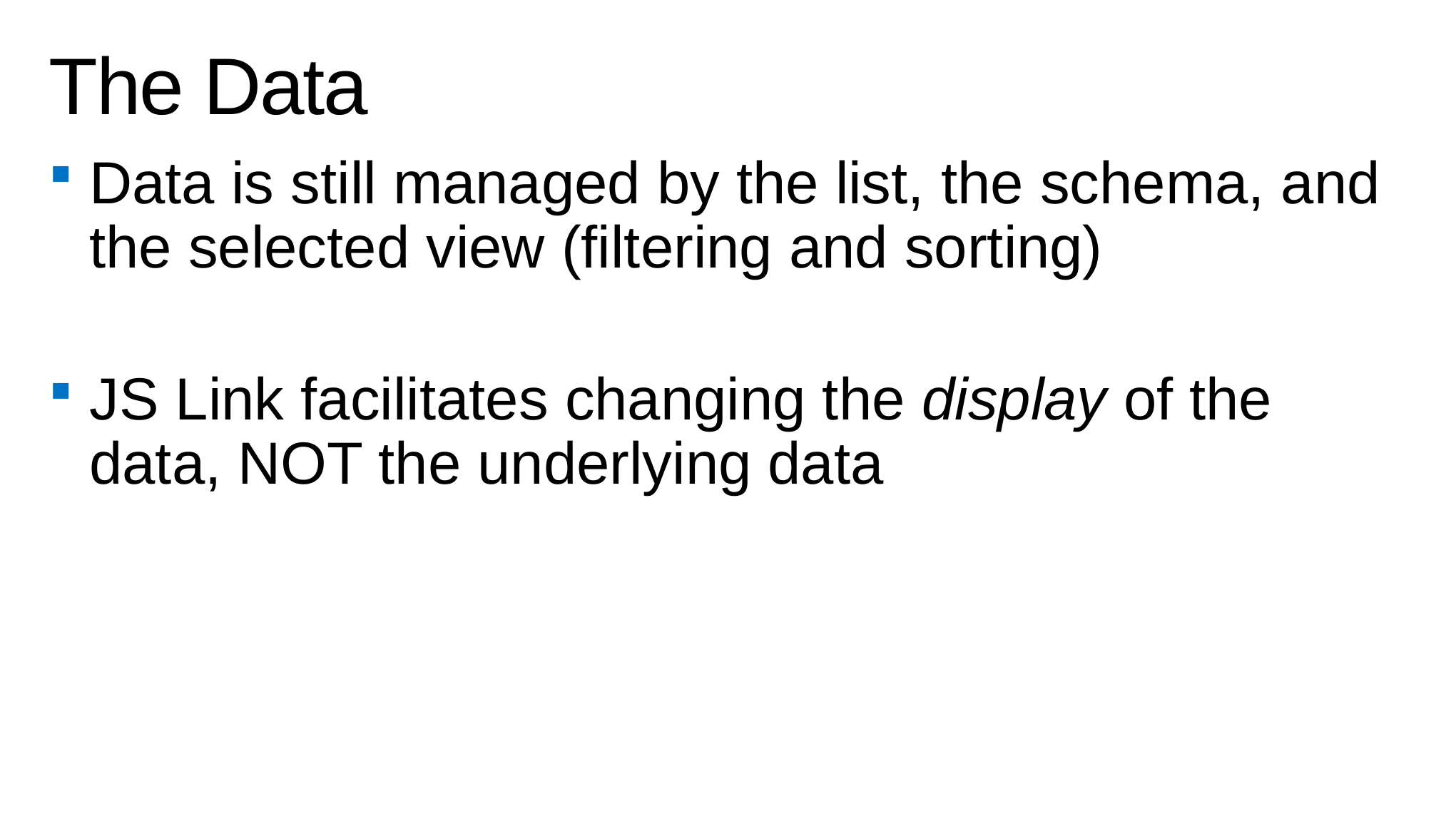

# The Data
Data is still managed by the list, the schema, and the selected view (filtering and sorting)

JS Link facilitates changing the display of the data, NOT the underlying data